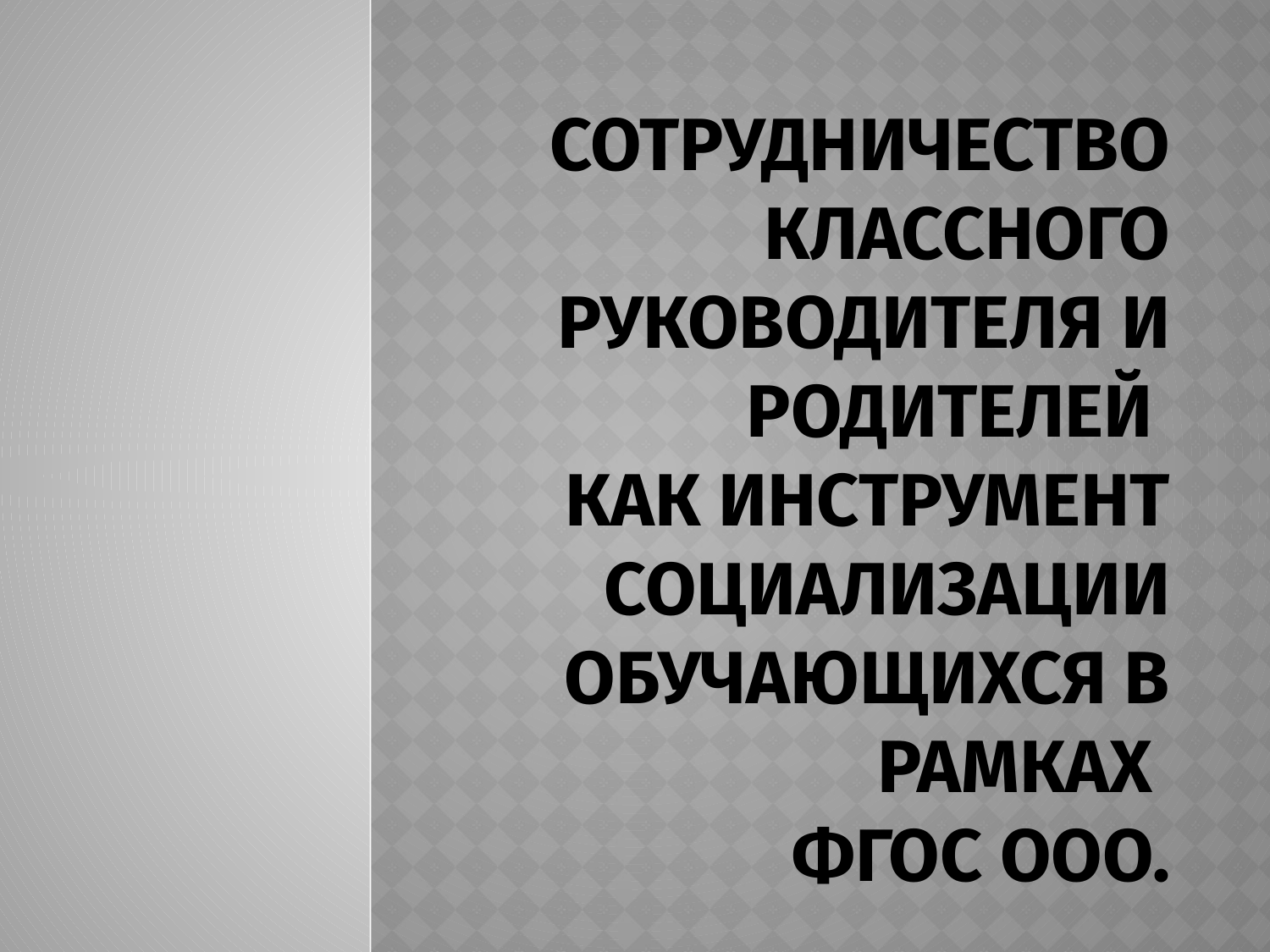

# Сотрудничество классного руководителя и родителей как инструмент социализации обучающихся в рамках ФГОС ООО.